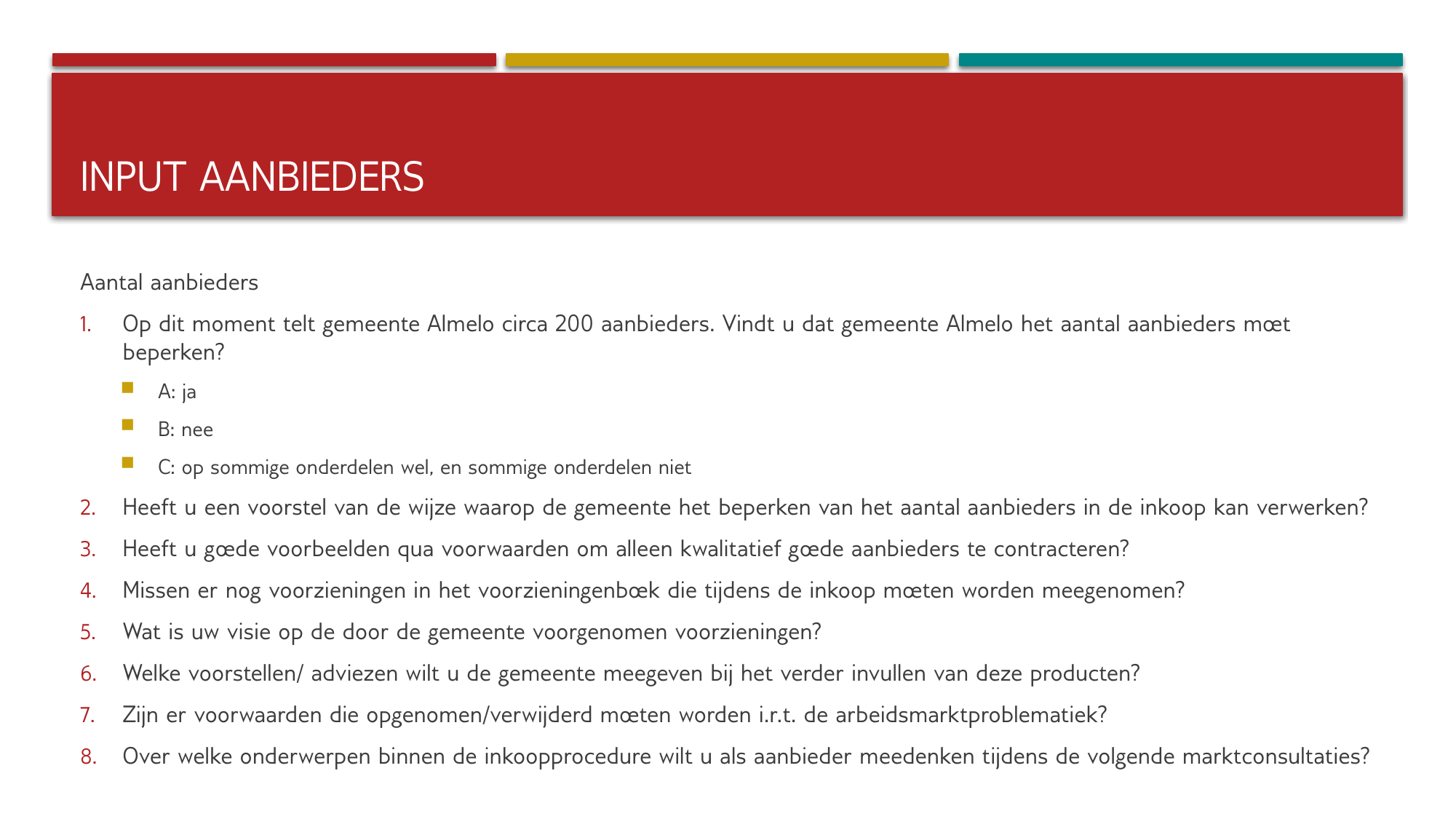

# Input aanbieders
Aantal aanbieders
Op dit moment telt gemeente Almelo circa 200 aanbieders. Vindt u dat gemeente Almelo het aantal aanbieders moet beperken?
A: ja
B: nee
C: op sommige onderdelen wel, en sommige onderdelen niet
Heeft u een voorstel van de wijze waarop de gemeente het beperken van het aantal aanbieders in de inkoop kan verwerken?
Heeft u goede voorbeelden qua voorwaarden om alleen kwalitatief goede aanbieders te contracteren?
Missen er nog voorzieningen in het voorzieningenboek die tijdens de inkoop moeten worden meegenomen?
Wat is uw visie op de door de gemeente voorgenomen voorzieningen?
Welke voorstellen/ adviezen wilt u de gemeente meegeven bij het verder invullen van deze producten?
Zijn er voorwaarden die opgenomen/verwijderd moeten worden i.r.t. de arbeidsmarktproblematiek?
Over welke onderwerpen binnen de inkoopprocedure wilt u als aanbieder meedenken tijdens de volgende marktconsultaties?